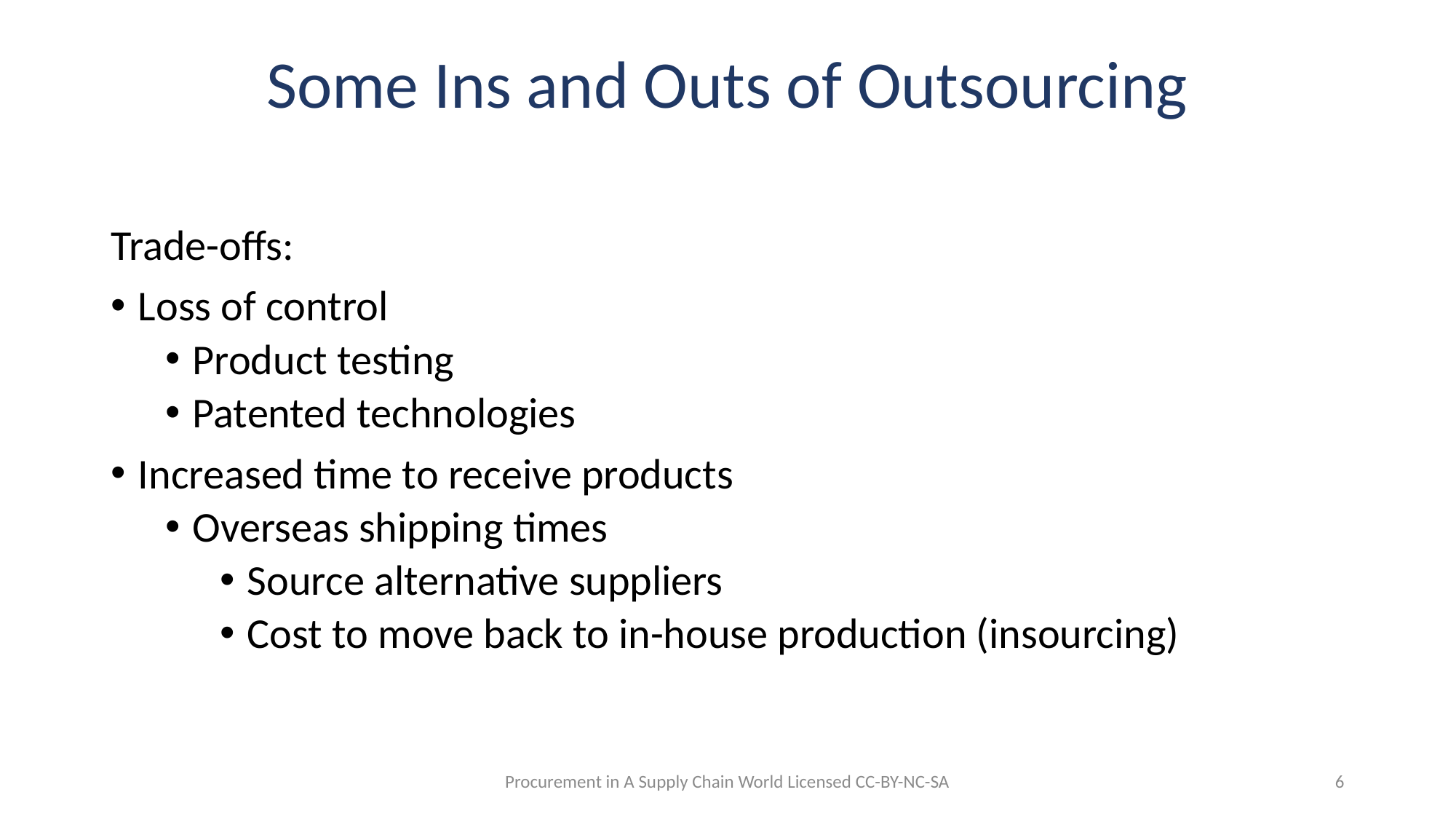

# Some Ins and Outs of Outsourcing

Trade-offs:
Loss of control
Product testing
Patented technologies
Increased time to receive products
Overseas shipping times
Source alternative suppliers
Cost to move back to in-house production (insourcing)

Procurement in A Supply Chain World Licensed CC-BY-NC-SA
6